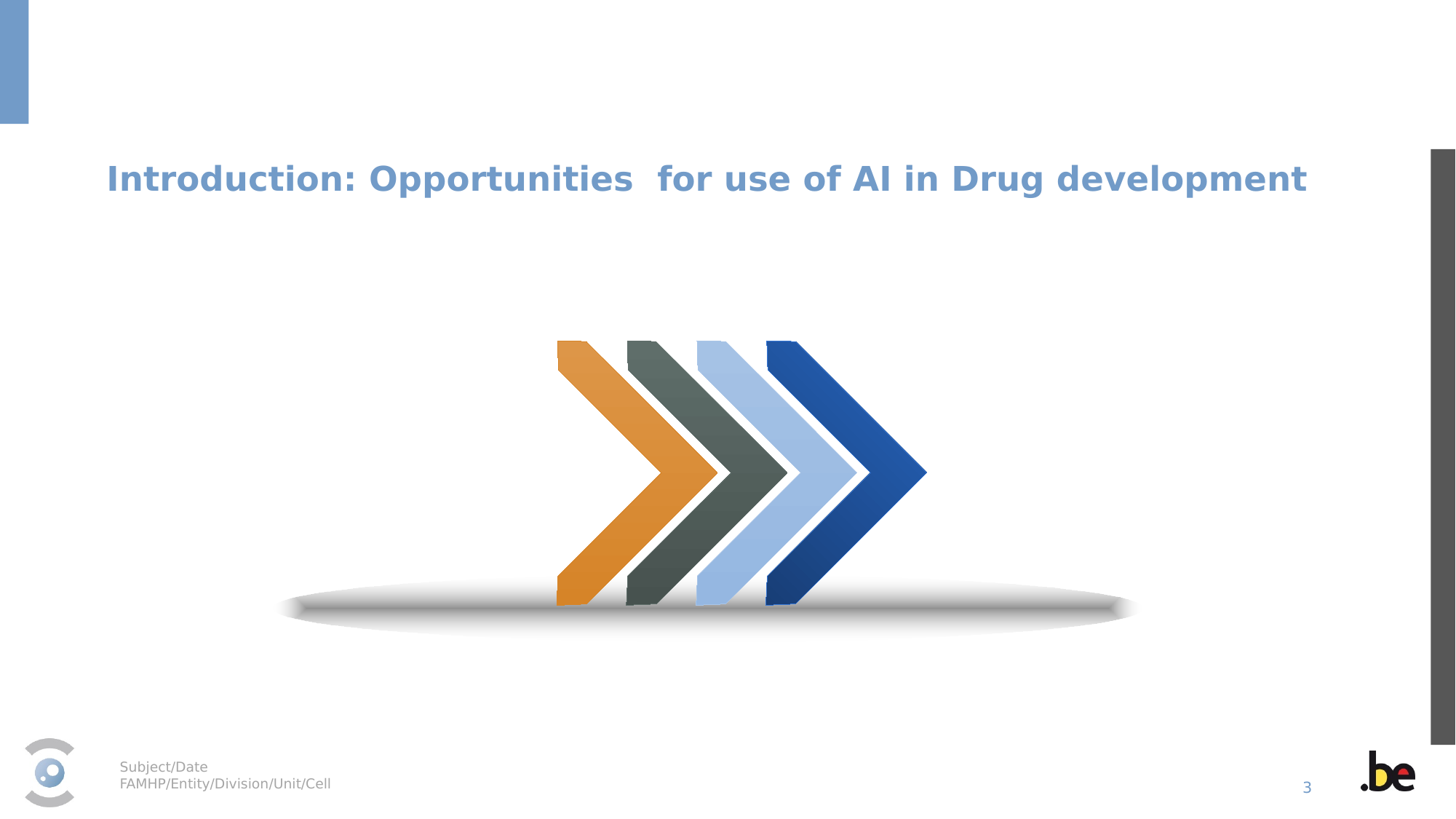

Introduction: Opportunities  for use of AI in Drug development